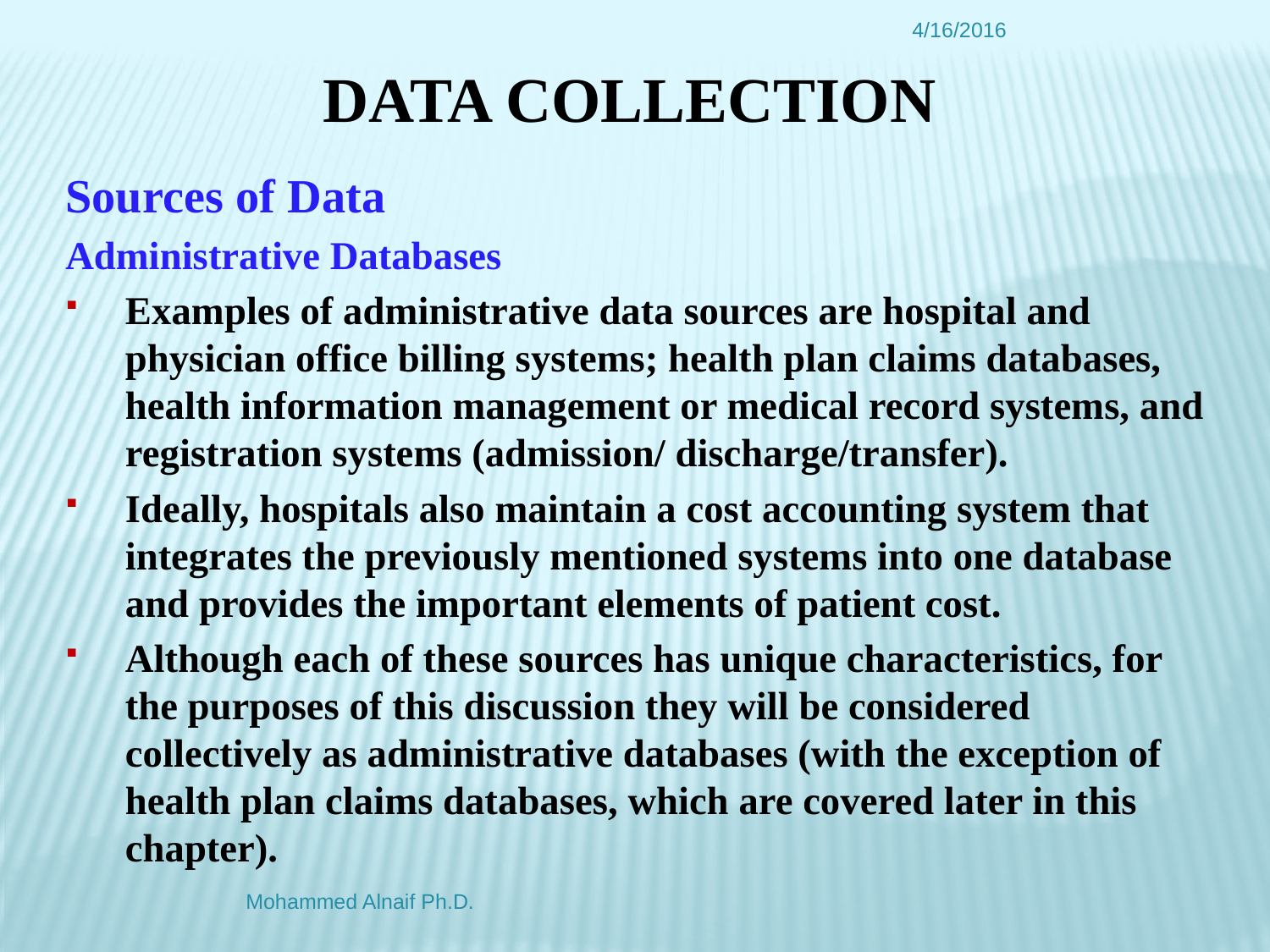

4/16/2016
# Data Collection
Sources of Data
Administrative Databases
Examples of administrative data sources are hospital and physician office billing systems; health plan claims databases, health information management or medical record systems, and registration systems (admission/ discharge/transfer).
Ideally, hospitals also maintain a cost accounting system that integrates the previously mentioned systems into one database and provides the important elements of patient cost.
Although each of these sources has unique characteristics, for the purposes of this discussion they will be considered collectively as administrative databases (with the exception of health plan claims databases, which are covered later in this chapter).
Mohammed Alnaif Ph.D.
39